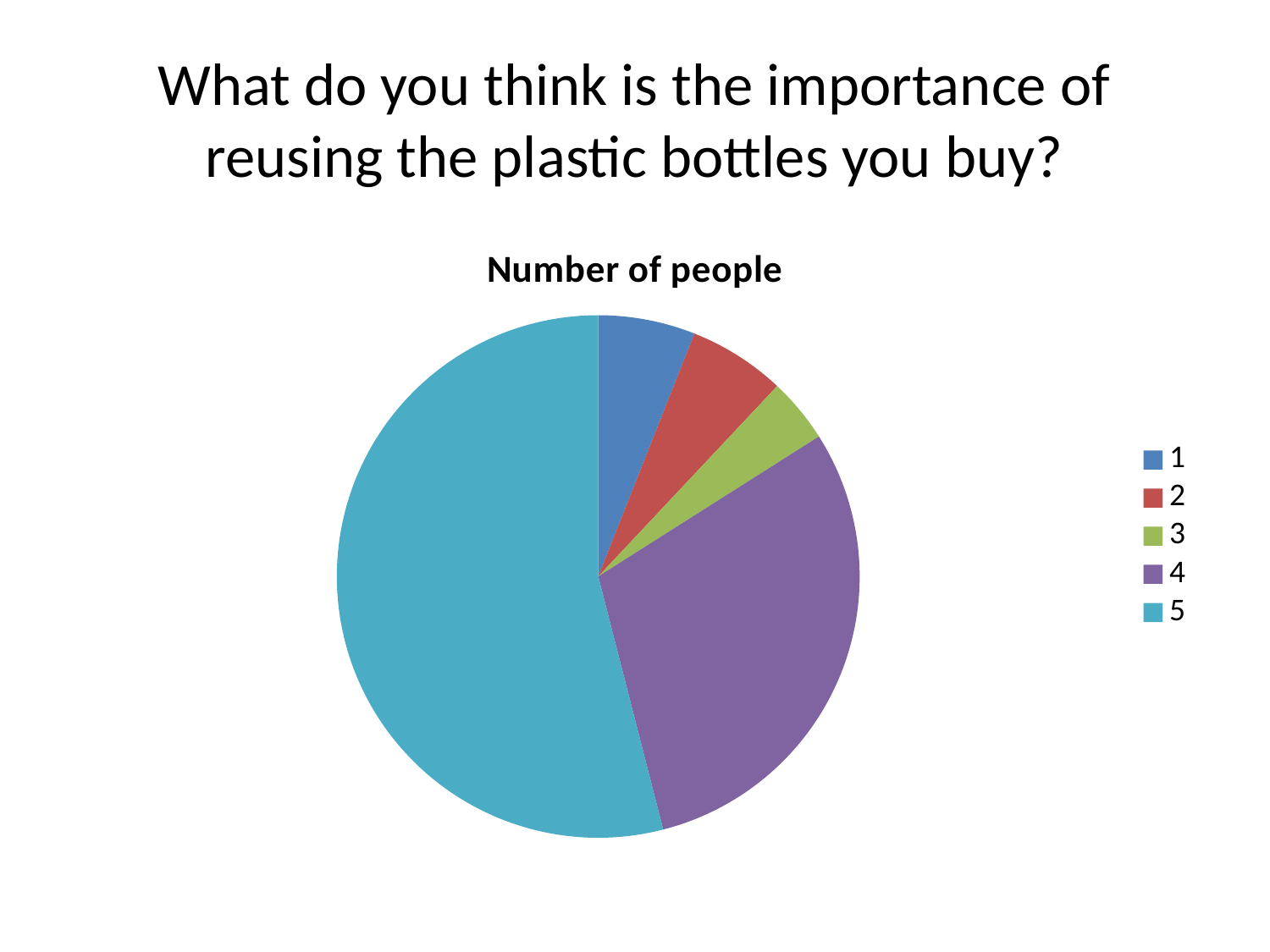

# What do you think is the importance of reusing the plastic bottles you buy?

### Chart:

| Category | Number of people |
|---|---|
| 1 | 3.0 |
| 2 | 3.0 |
| 3 | 2.0 |
| 4 | 15.0 |
| 5 | 27.0 |